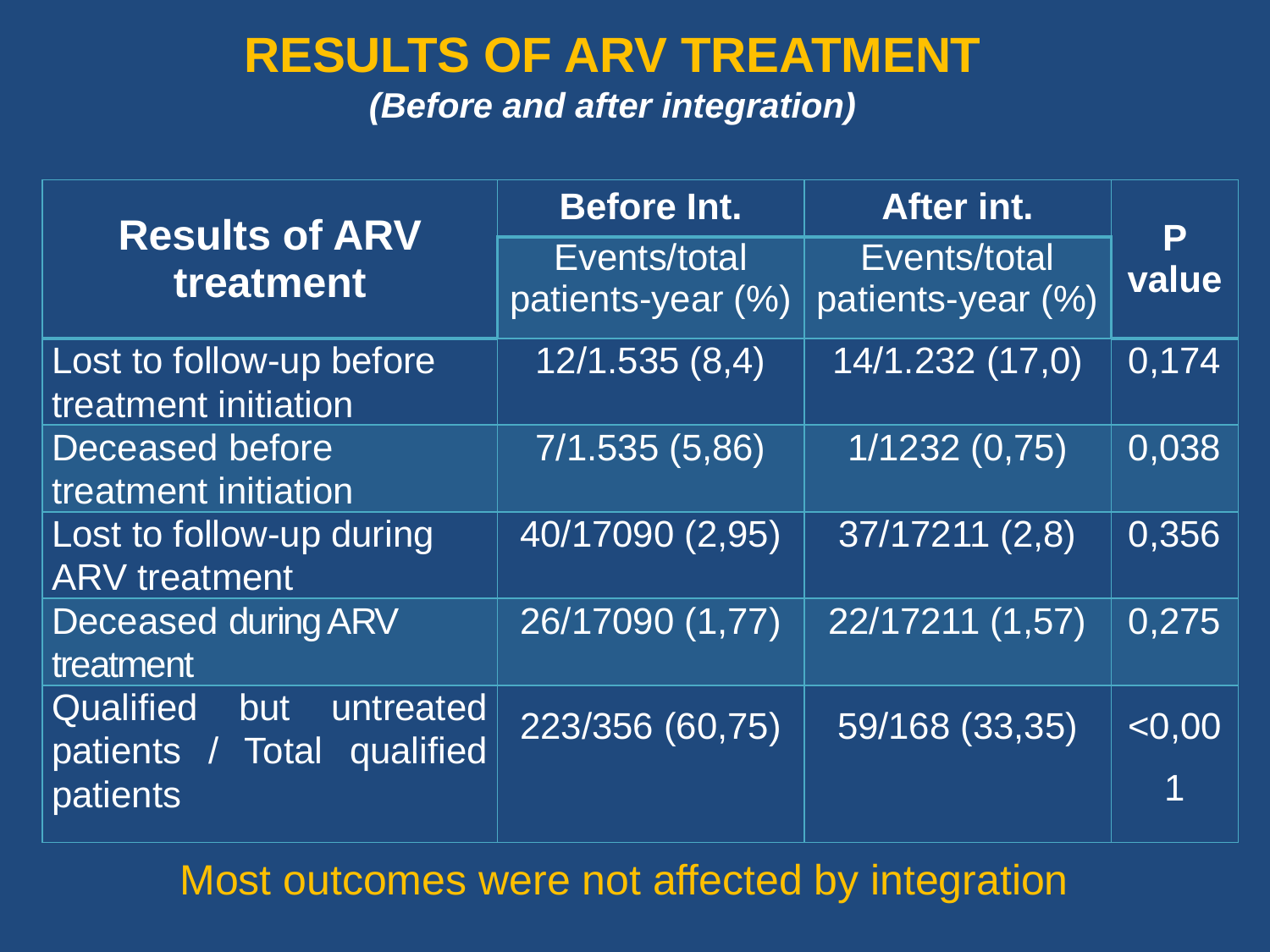

RESULTS OF ARV TREATMENT
(Before and after integration)
| Results of ARV treatment | Before Int. | After int. | P value |
| --- | --- | --- | --- |
|  | Events/total patients-year (%) | Events/total patients-year (%) |  |
| Lost to follow-up before treatment initiation | 12/1.535 (8,4) | 14/1.232 (17,0) | 0,174 |
| Deceased before treatment initiation | 7/1.535 (5,86) | 1/1232 (0,75) | 0,038 |
| Lost to follow-up during ARV treatment | 40/17090 (2,95) | 37/17211 (2,8) | 0,356 |
| Deceased during ARV treatment | 26/17090 (1,77) | 22/17211 (1,57) | 0,275 |
| Qualified but untreated patients / Total qualified patients | 223/356 (60,75) | 59/168 (33,35) | <0,001 |
Most outcomes were not affected by integration